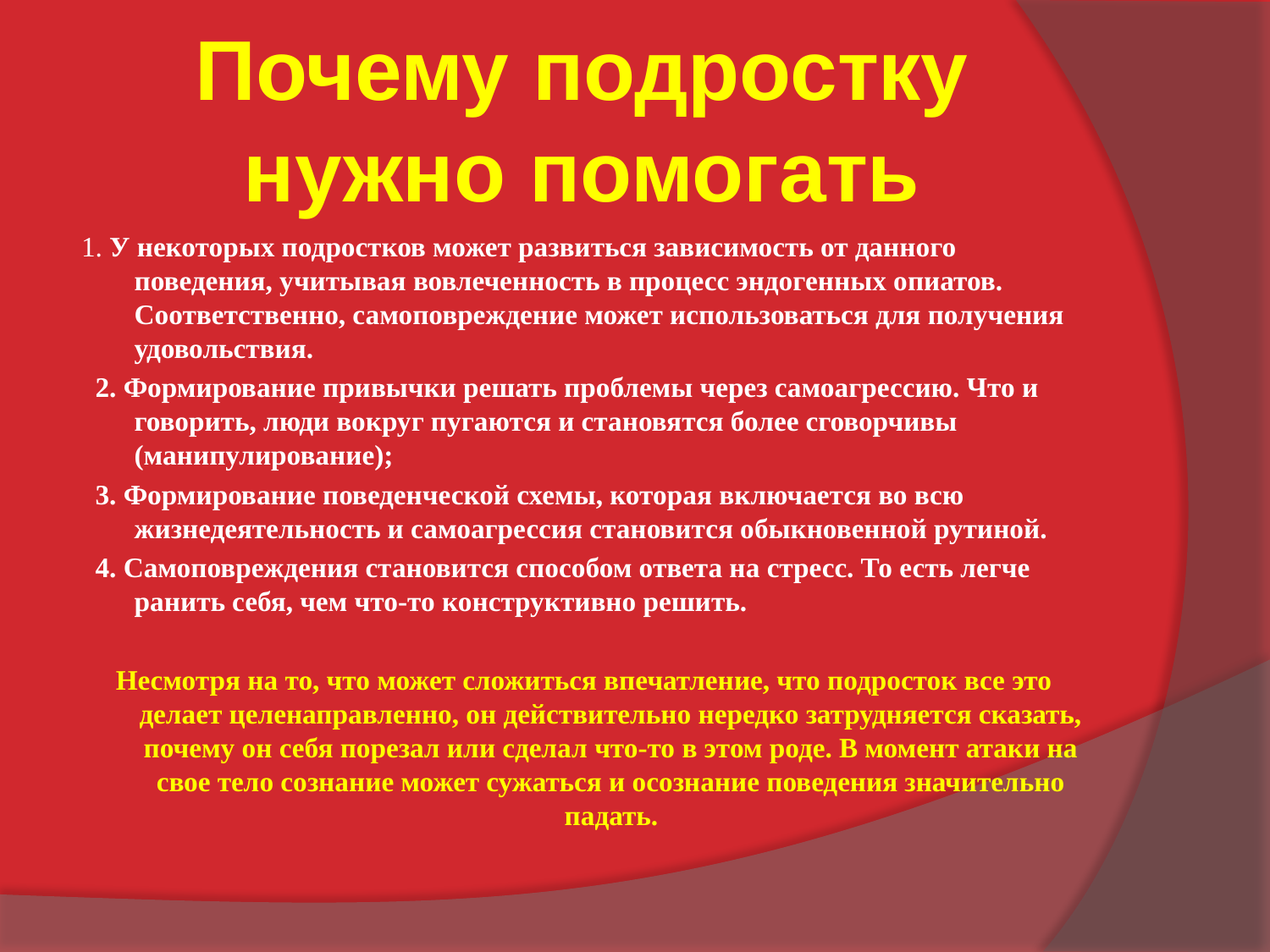

# Почему подростку нужно помогать
1. У некоторых подростков может развиться зависимость от данного поведения, учитывая вовлеченность в процесс эндогенных опиатов. Соответственно, самоповреждение может использоваться для получения удовольствия.
  2. Формирование привычки решать проблемы через самоагрессию. Что и говорить, люди вокруг пугаются и становятся более сговорчивы (манипулирование);
  3. Формирование поведенческой схемы, которая включается во всю жизнедеятельность и самоагрессия становится обыкновенной рутиной.
  4. Самоповреждения становится способом ответа на стресс. То есть легче ранить себя, чем что-то конструктивно решить.

Несмотря на то, что может сложиться впечатление, что подросток все это делает целенаправленно, он действительно нередко затрудняется сказать, почему он себя порезал или сделал что-то в этом роде. В момент атаки на свое тело сознание может сужаться и осознание поведения значительно падать.